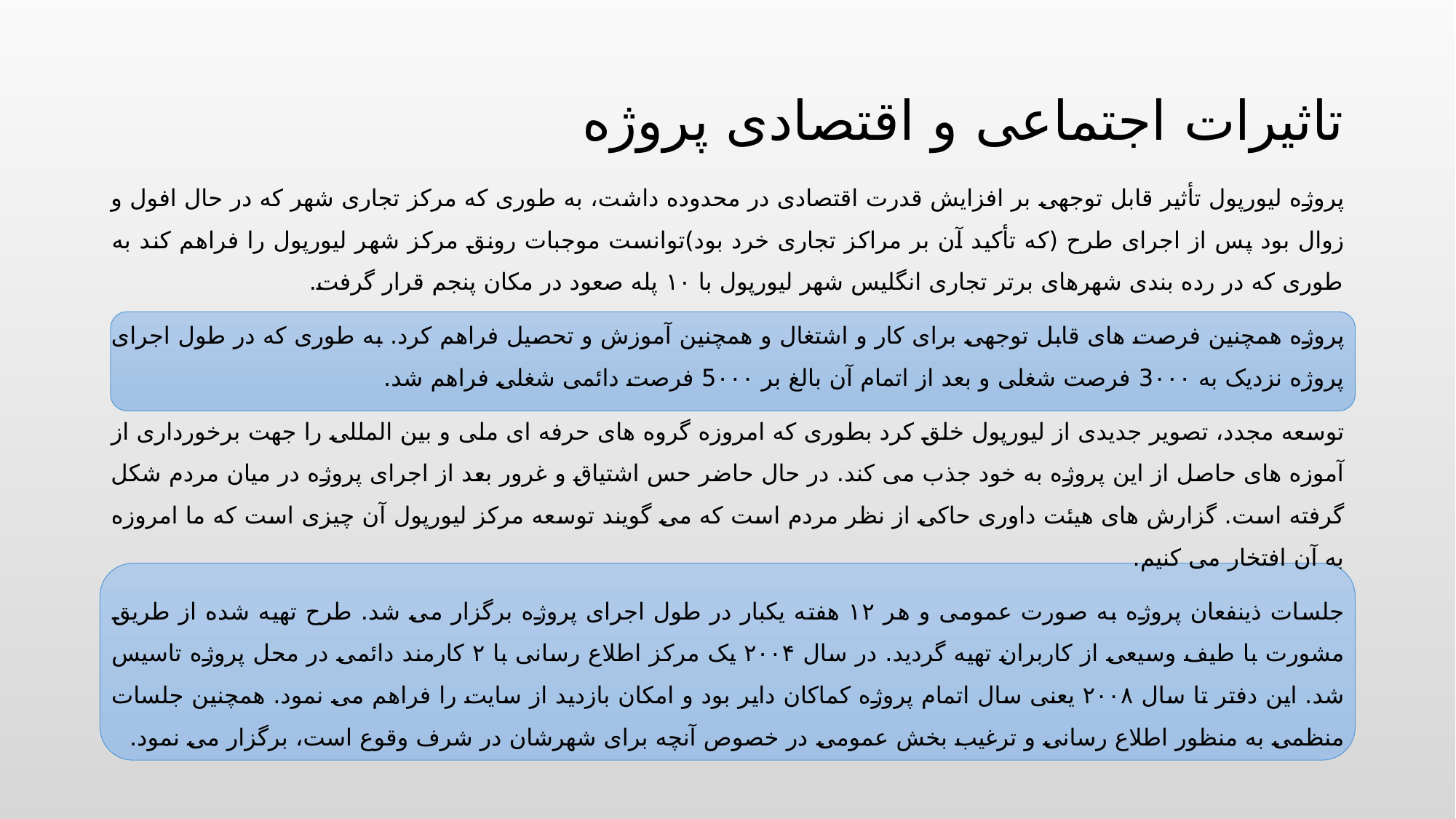

# تاثیرات اجتماعی و اقتصادی پروژه
پروژه لیورپول تأثیر قابل توجهی بر افزایش قدرت اقتصادی در محدوده داشت، به طوری که مرکز تجاری شهر که در حال افول و زوال بود پس از اجرای طرح (که تأکید آن بر مراکز تجاری خرد بود)توانست موجبات رونق مرکز شهر لیورپول را فراهم کند به طوری که در رده بندی شهرهای برتر تجاری انگلیس شهر لیورپول با ۱۰ پله صعود در مکان پنجم قرار گرفت.
پروژه همچنین فرصت های قابل توجهی برای کار و اشتغال و همچنین آموزش و تحصیل فراهم کرد. به طوری که در طول اجرای پروژه نزدیک به 3۰۰۰ فرصت شغلی و بعد از اتمام آن بالغ بر 5۰۰۰ فرصت دائمی شغلی فراهم شد.
توسعه مجدد، تصویر جدیدی از لیورپول خلق کرد بطوری که امروزه گروه های حرفه ای ملی و بین المللی را جهت برخورداری از آموزه های حاصل از این پروژه به خود جذب می کند. در حال حاضر حس اشتیاق و غرور بعد از اجرای پروژه در میان مردم شکل گرفته است. گزارش های هیئت داوری حاکی از نظر مردم است که می گویند توسعه مرکز لیورپول آن چیزی است که ما امروزه به آن افتخار می کنیم.
جلسات ذینفعان پروژه به صورت عمومی و هر ۱۲ هفته یکبار در طول اجرای پروژه برگزار می شد. طرح تهیه شده از طریق مشورت با طیف وسیعی از کاربران تهیه گردید. در سال ۲۰۰۴ یک مرکز اطلاع رسانی با ۲ کارمند دائمی در محل پروژه تاسیس شد. این دفتر تا سال ۲۰۰۸ یعنی سال اتمام پروژه کماکان دایر بود و امکان بازدید از سایت را فراهم می نمود. همچنین جلسات منظمی به منظور اطلاع رسانی و ترغیب بخش عمومی در خصوص آنچه برای شهرشان در شرف وقوع است، برگزار می نمود.